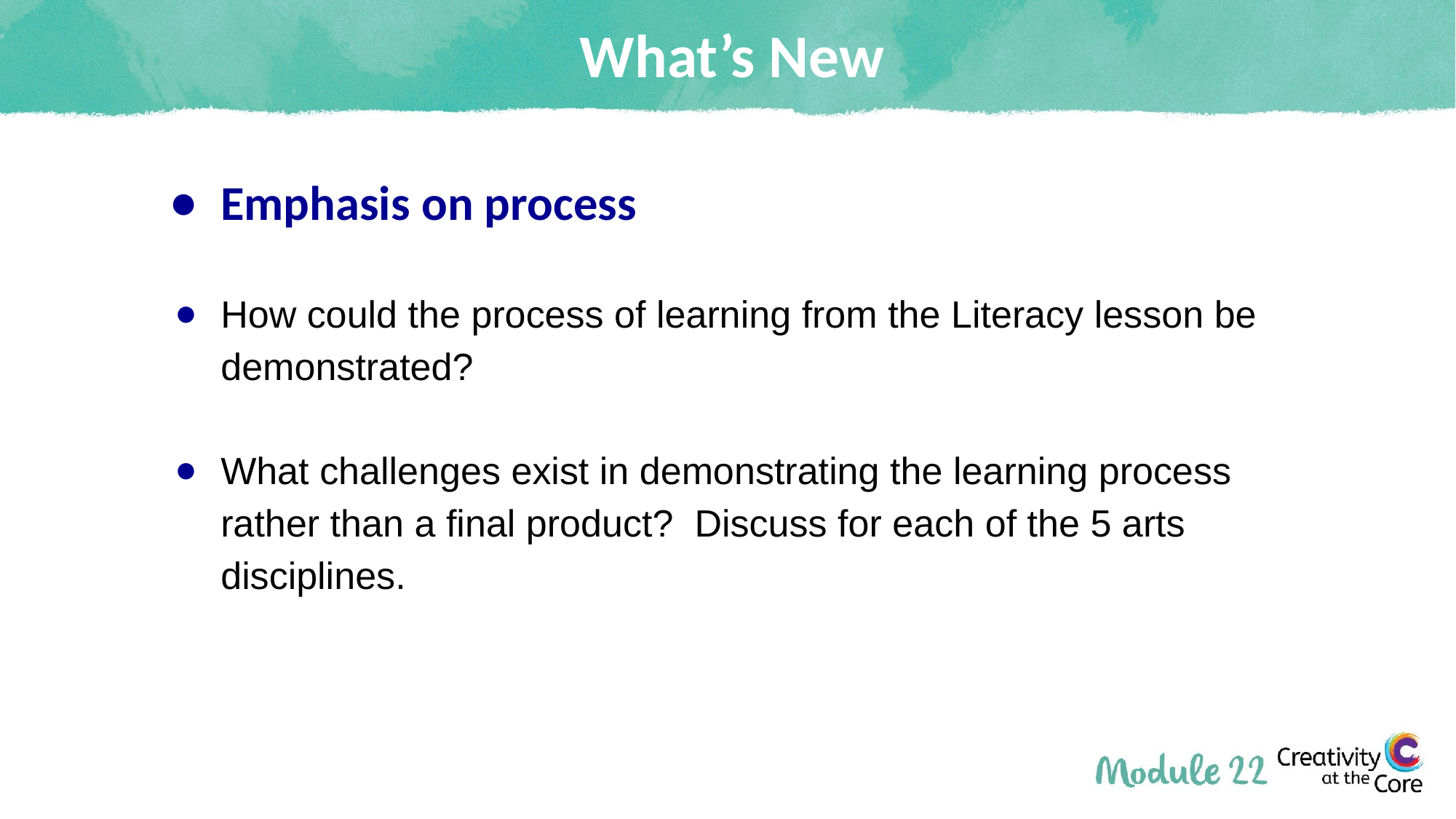

# What’s New
Emphasis on process

How could the process of learning from the Literacy lesson be demonstrated?

What challenges exist in demonstrating the learning process rather than a final product?  Discuss for each of the 5 arts disciplines.